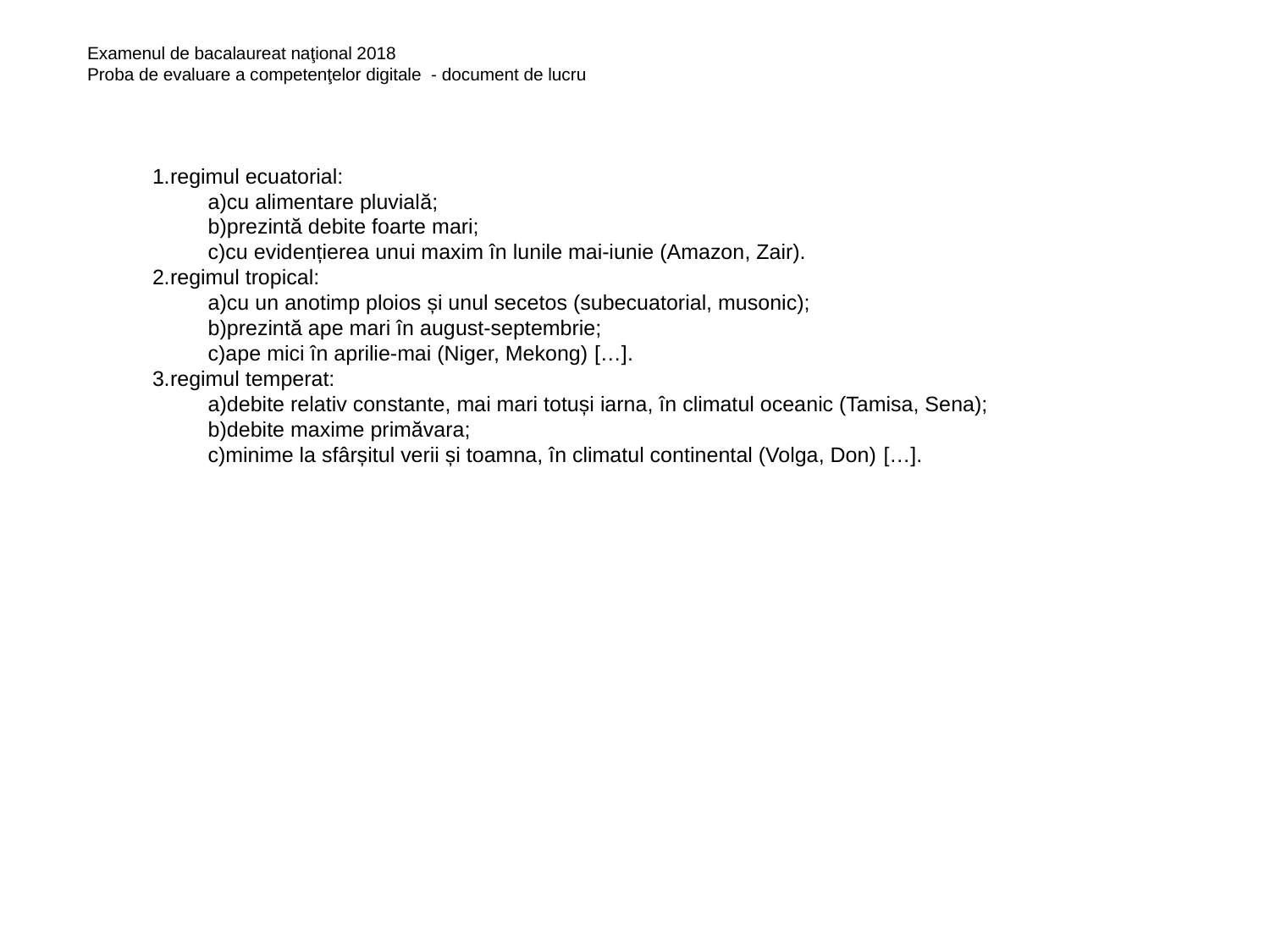

Examenul de bacalaureat naţional 2018
Proba de evaluare a competenţelor digitale  - document de lucru
regimul ecuatorial:
cu alimentare pluvială;
prezintă debite foarte mari;
cu evidențierea unui maxim în lunile mai-iunie (Amazon, Zair).
regimul tropical:
cu un anotimp ploios și unul secetos (subecuatorial, musonic);
prezintă ape mari în august-septembrie;
ape mici în aprilie-mai (Niger, Mekong) […].
regimul temperat:
debite relativ constante, mai mari totuși iarna, în climatul oceanic (Tamisa, Sena);
debite maxime primăvara;
minime la sfârșitul verii și toamna, în climatul continental (Volga, Don) […].